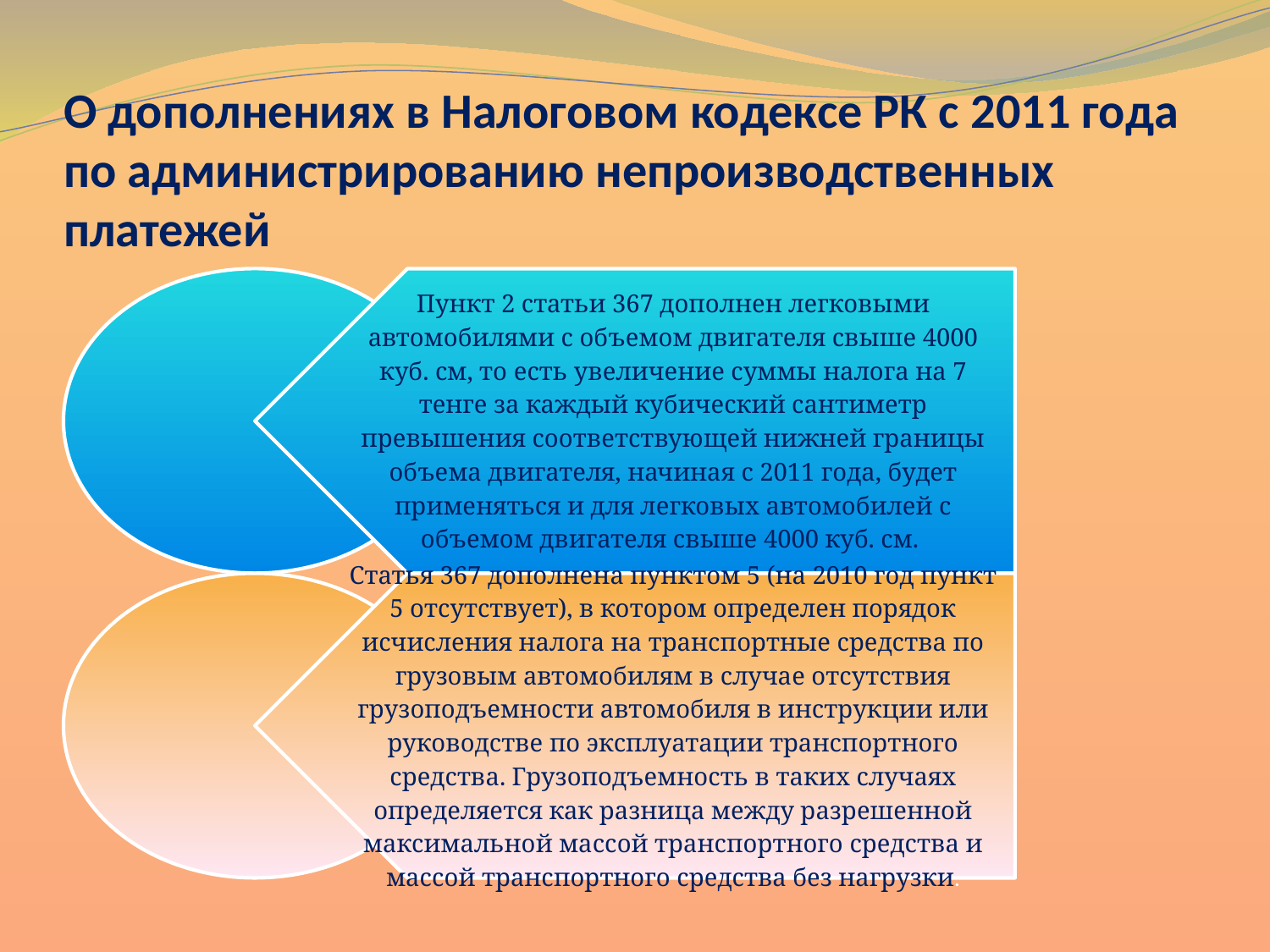

# О дополнениях в Налоговом кодексе РК с 2011 года по администрированию непроизводственных платежей
Пункт 2 статьи 367 дополнен легковыми автомобилями с объемом двигателя свыше 4000 куб. см, то есть увеличение суммы налога на 7 тенге за каждый кубический сантиметр превышения соответствующей нижней границы объема двигателя, начиная с 2011 года, будет применяться и для легковых автомобилей с объемом двигателя свыше 4000 куб. см.
Статья 367 дополнена пунктом 5 (на 2010 год пункт 5 отсутствует), в котором определен порядок исчисления налога на транспортные средства по грузовым автомобилям в случае отсутствия грузоподъемности автомобиля в инструкции или руководстве по эксплуатации транспортного средства. Грузоподъемность в таких случаях определяется как разница между разрешенной максимальной массой транспортного средства и массой транспортного средства без нагрузки.